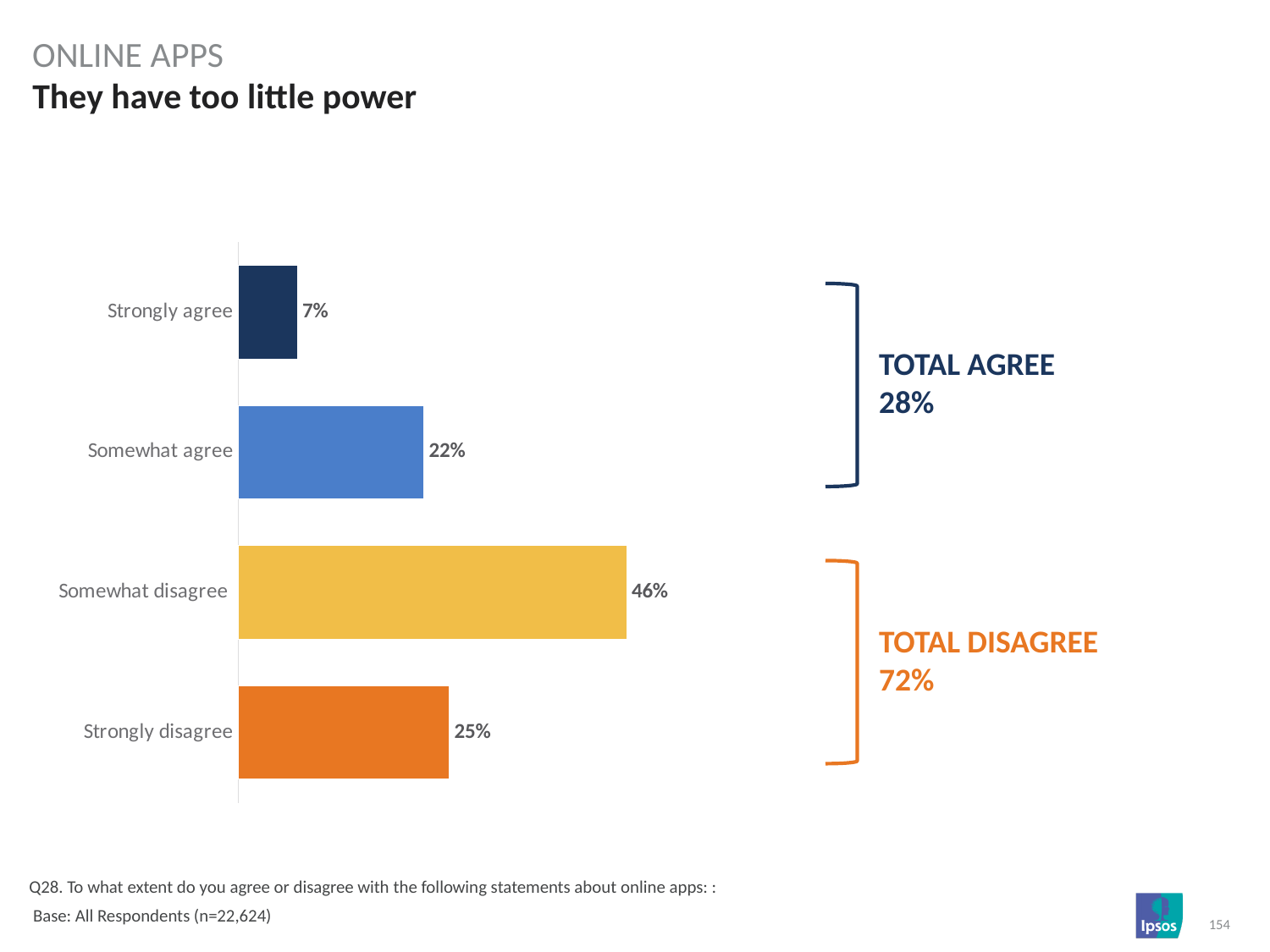

online APPS
# They have too little power

### Chart

| Category | Column1 |
|---|---|
| Strongly agree | 0.07 |
| Somewhat agree | 0.22 |
| Somewhat disagree  | 0.46 |
| Strongly disagree | 0.25 |
TOTAL AGREE
28%

TOTAL DISAGREE
72%
Q28. To what extent do you agree or disagree with the following statements about online apps: :
 Base: All Respondents (n=22,624)